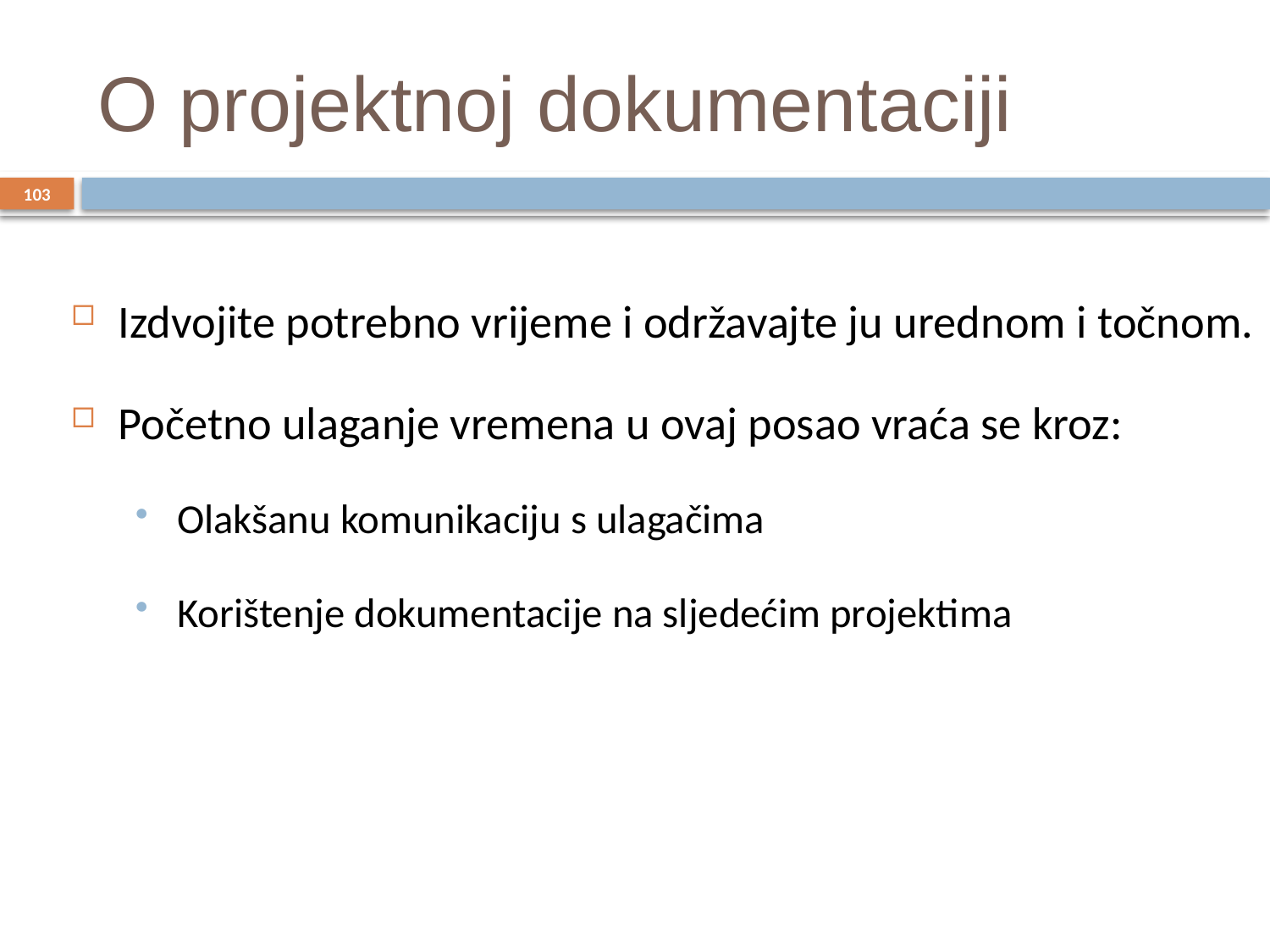

# O projektnoj dokumentaciji
103
Izdvojite potrebno vrijeme i održavajte ju urednom i točnom.
Početno ulaganje vremena u ovaj posao vraća se kroz:
Olakšanu komunikaciju s ulagačima
Korištenje dokumentacije na sljedećim projektima